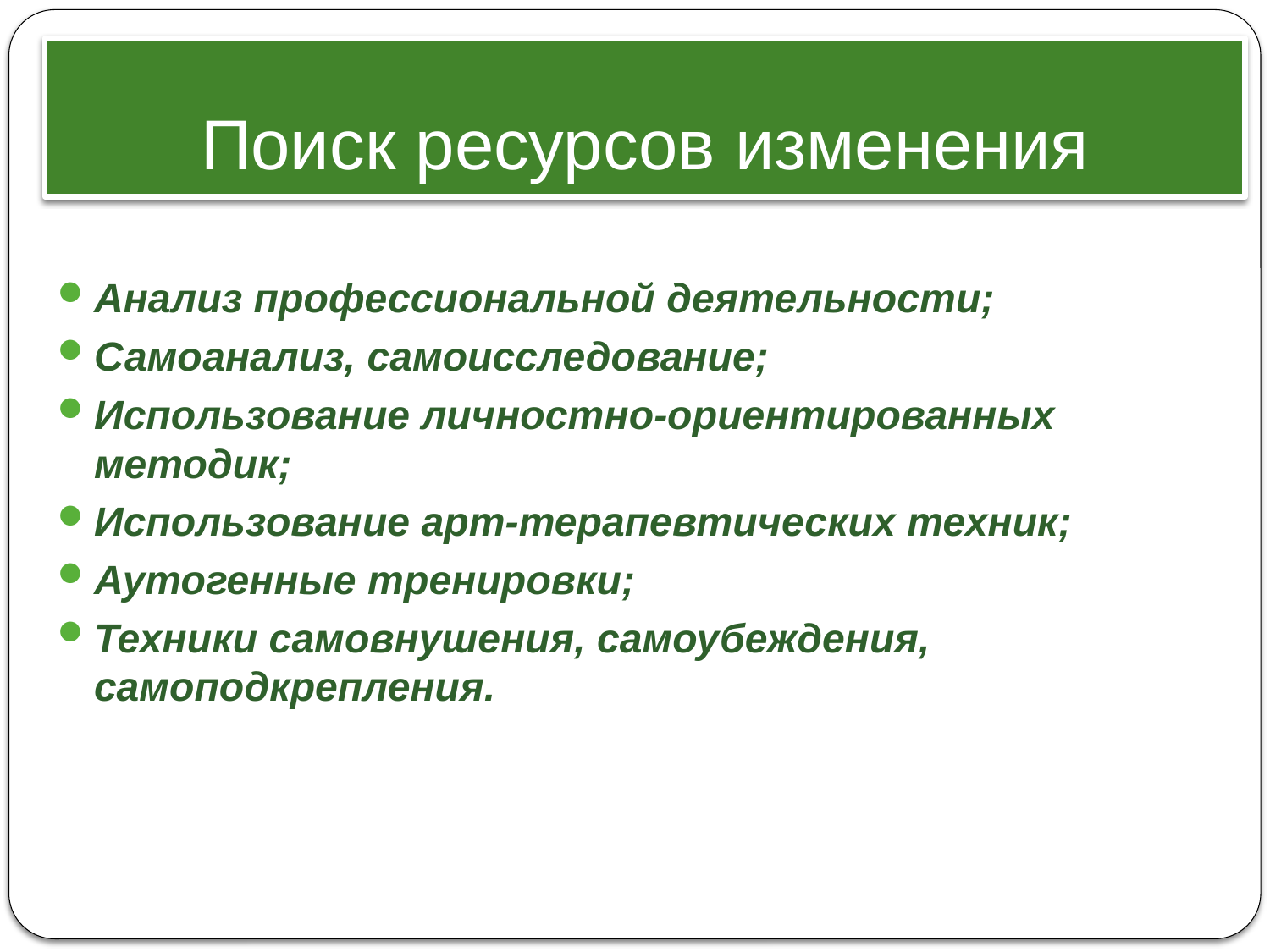

# Поиск ресурсов изменения
Анализ профессиональной деятельности;
Самоанализ, самоисследование;
Использование личностно-ориентированных методик;
Использование арт-терапевтических техник;
Аутогенные тренировки;
Техники самовнушения, самоубеждения, самоподкрепления.